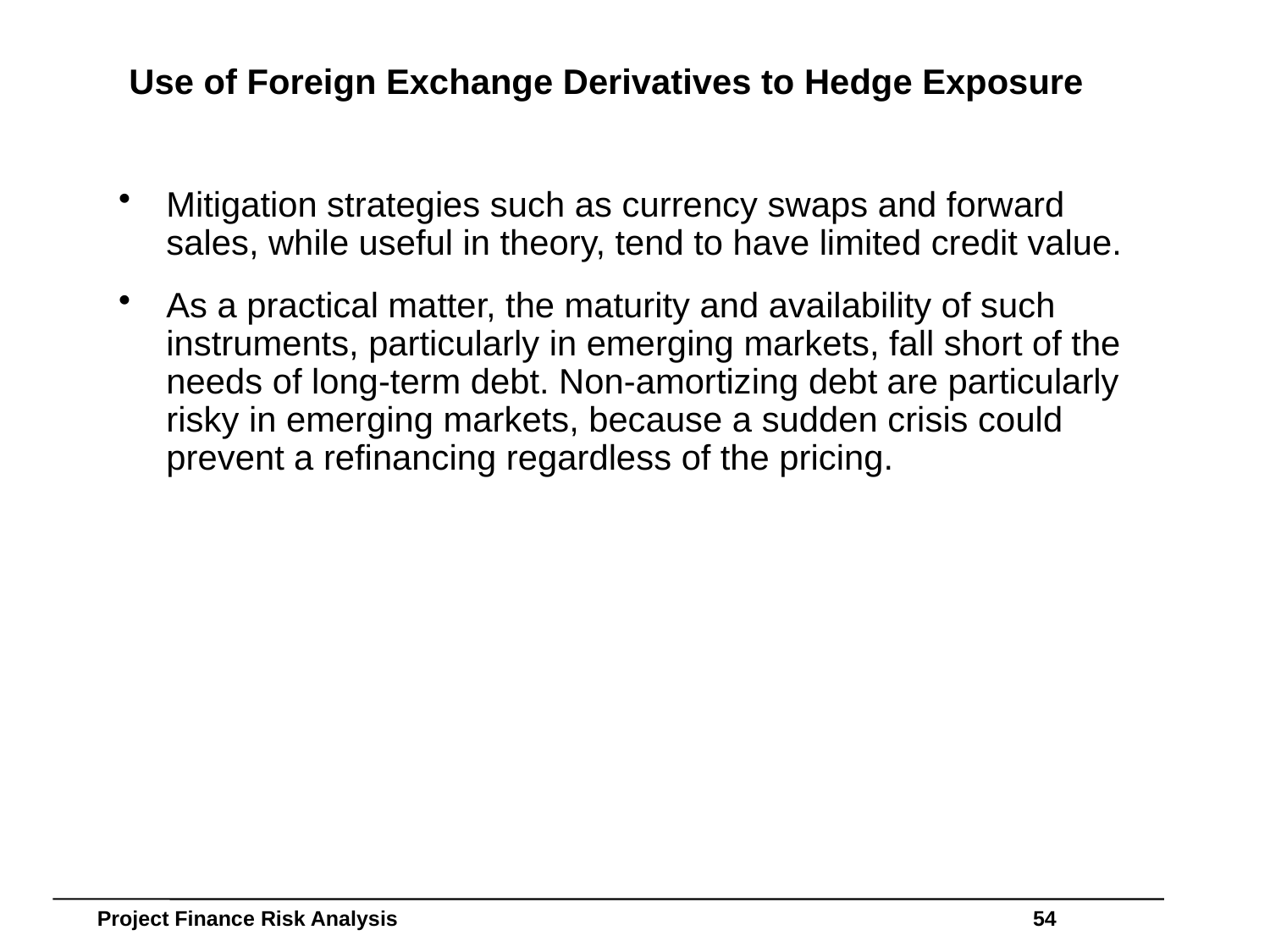

# Use of Foreign Exchange Derivatives to Hedge Exposure
Mitigation strategies such as currency swaps and forward sales, while useful in theory, tend to have limited credit value.
As a practical matter, the maturity and availability of such instruments, particularly in emerging markets, fall short of the needs of long-term debt. Non-amortizing debt are particularly risky in emerging markets, because a sudden crisis could prevent a refinancing regardless of the pricing.